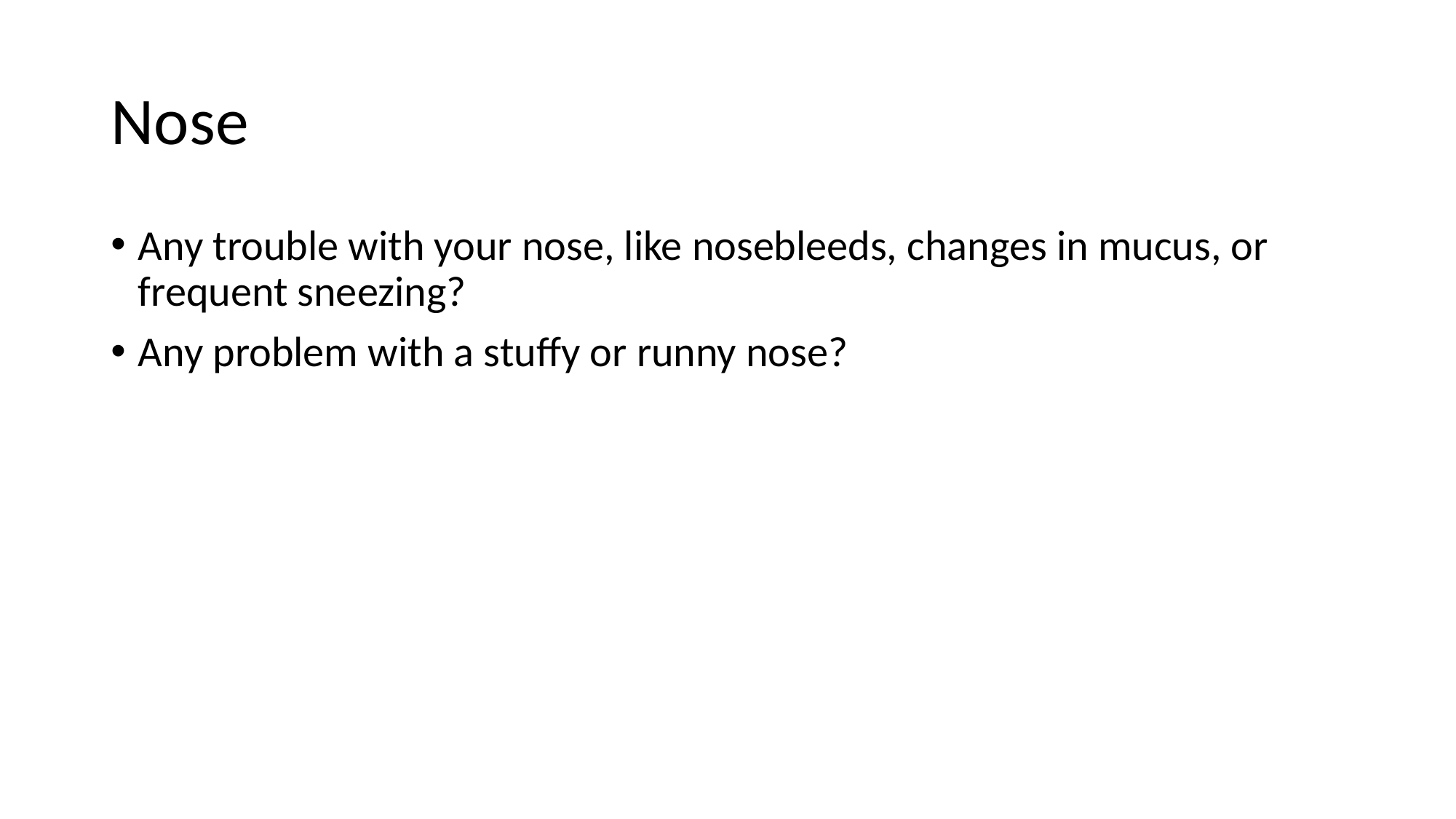

# Nose
Any trouble with your nose, like nosebleeds, changes in mucus, or frequent sneezing?
Any problem with a stuffy or runny nose?